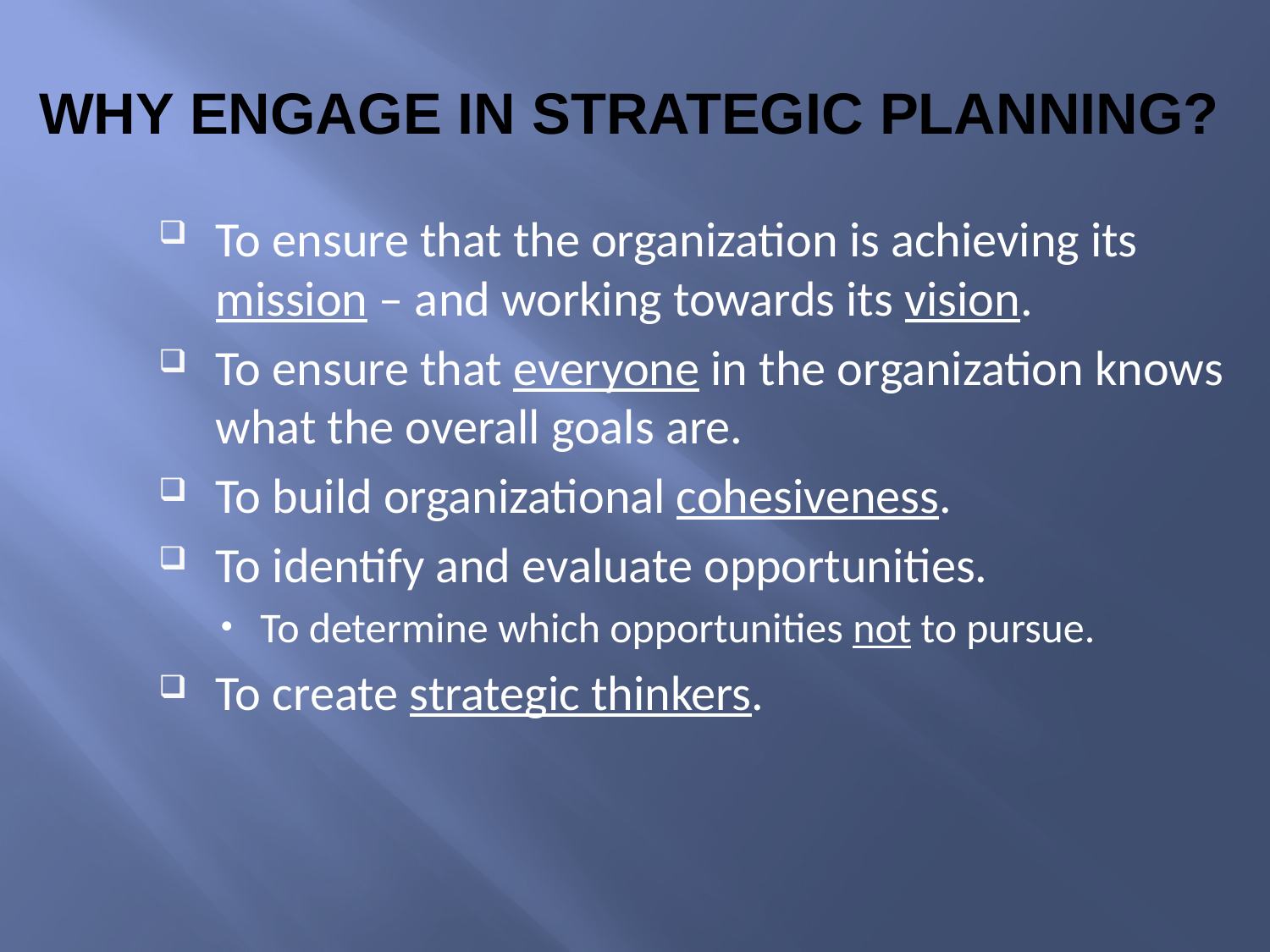

# WHY ENGAGE IN STRATEGIC PLANNING?
To ensure that the organization is achieving its mission – and working towards its vision.
To ensure that everyone in the organization knows what the overall goals are.
To build organizational cohesiveness.
To identify and evaluate opportunities.
To determine which opportunities not to pursue.
To create strategic thinkers.